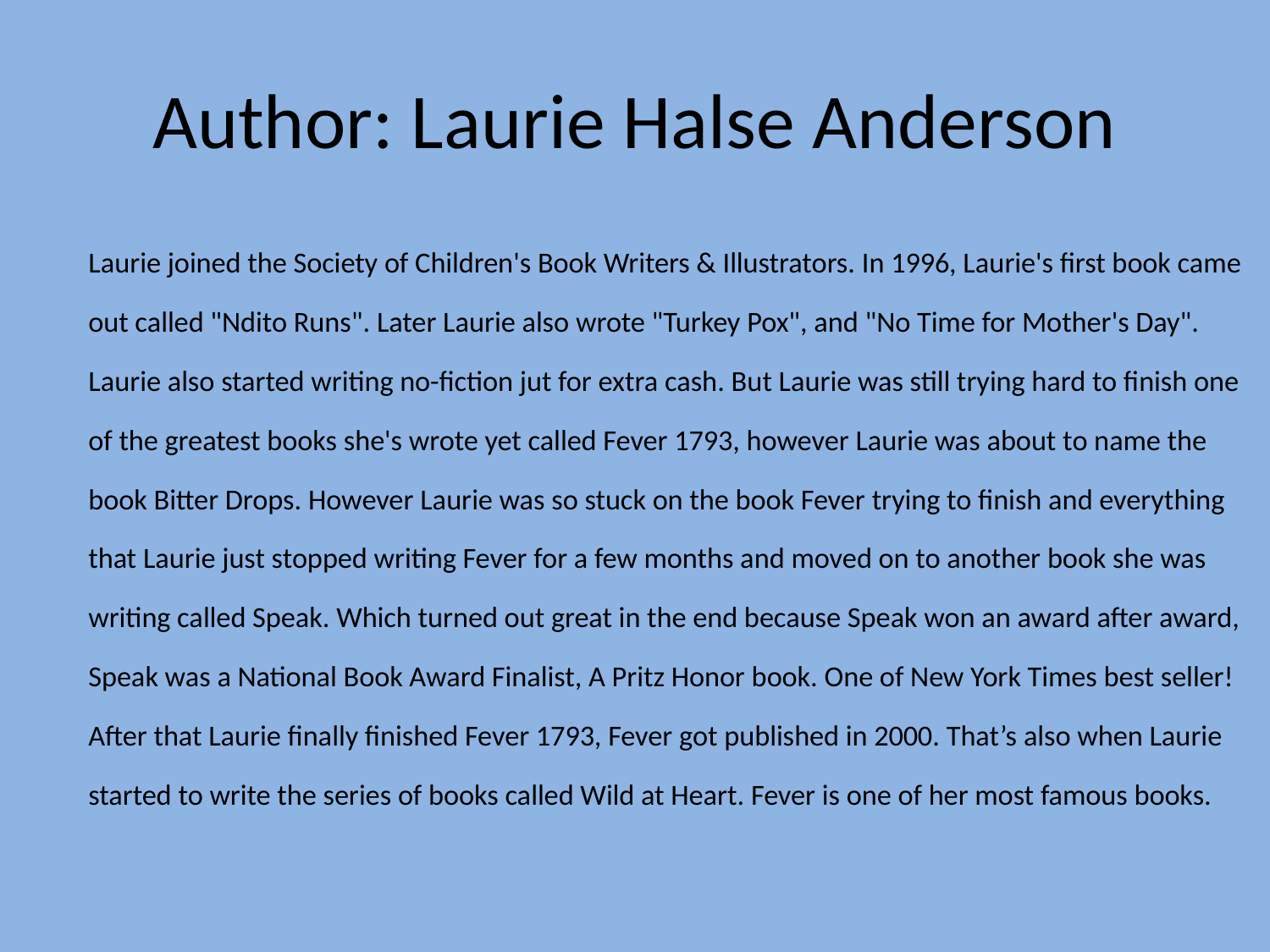

# Author: Laurie Halse Anderson

		Laurie joined the Society of Children's Book Writers & Illustrators. In 1996, Laurie's first book came out called "Ndito Runs". Later Laurie also wrote "Turkey Pox", and "No Time for Mother's Day". Laurie also started writing no-fiction jut for extra cash. But Laurie was still trying hard to finish one of the greatest books she's wrote yet called Fever 1793, however Laurie was about to name the book Bitter Drops. However Laurie was so stuck on the book Fever trying to finish and everything that Laurie just stopped writing Fever for a few months and moved on to another book she was writing called Speak. Which turned out great in the end because Speak won an award after award, Speak was a National Book Award Finalist, A Pritz Honor book. One of New York Times best seller! After that Laurie finally finished Fever 1793, Fever got published in 2000. That’s also when Laurie started to write the series of books called Wild at Heart. Fever is one of her most famous books.